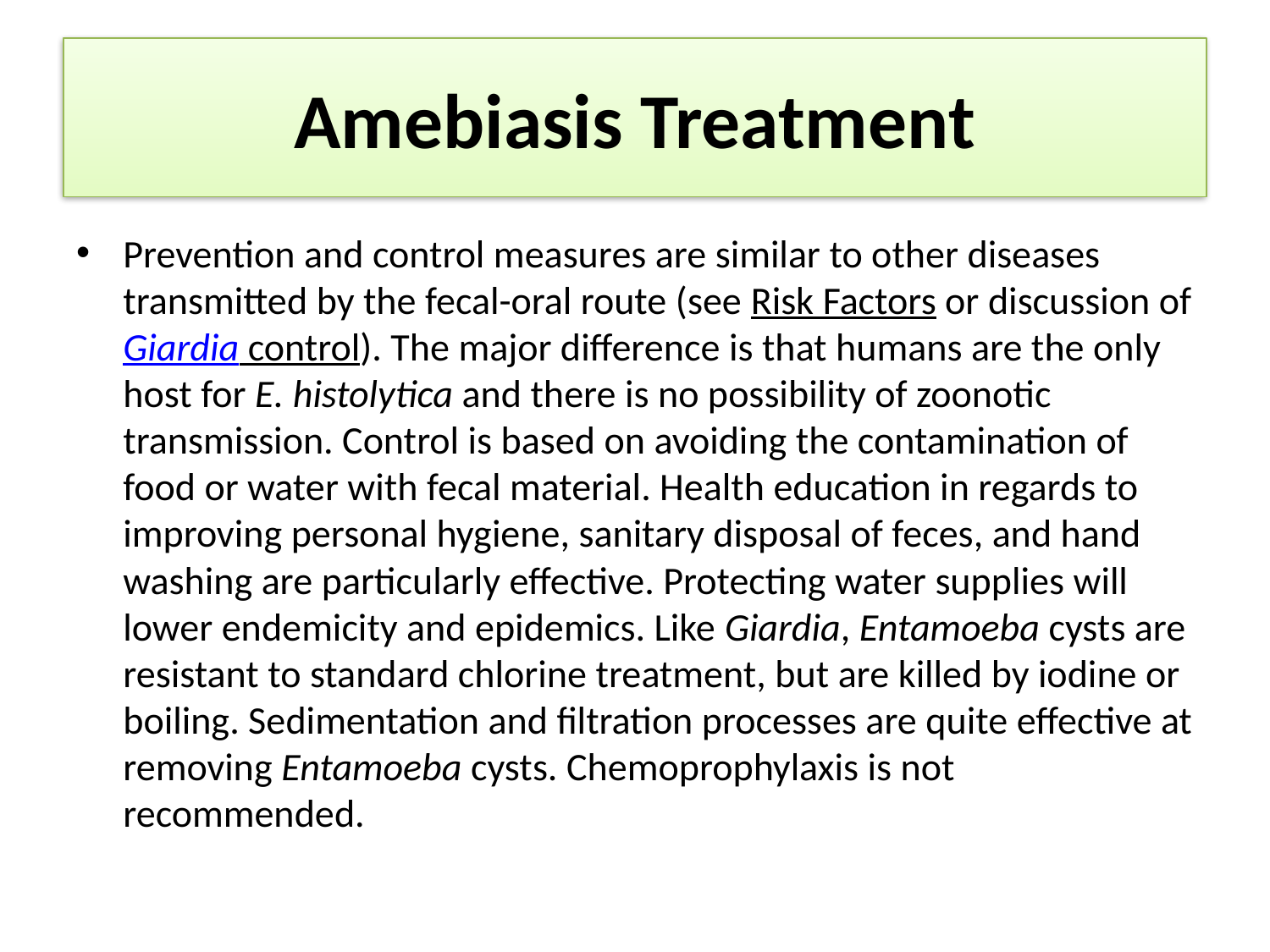

# Amebiasis Treatment
Prevention and control measures are similar to other diseases transmitted by the fecal-oral route (see Risk Factors or discussion of Giardia control). The major difference is that humans are the only host for E. histolytica and there is no possibility of zoonotic transmission. Control is based on avoiding the contamination of food or water with fecal material. Health education in regards to improving personal hygiene, sanitary disposal of feces, and hand washing are particularly effective. Protecting water supplies will lower endemicity and epidemics. Like Giardia, Entamoeba cysts are resistant to standard chlorine treatment, but are killed by iodine or boiling. Sedimentation and filtration processes are quite effective at removing Entamoeba cysts. Chemoprophylaxis is not recommended.